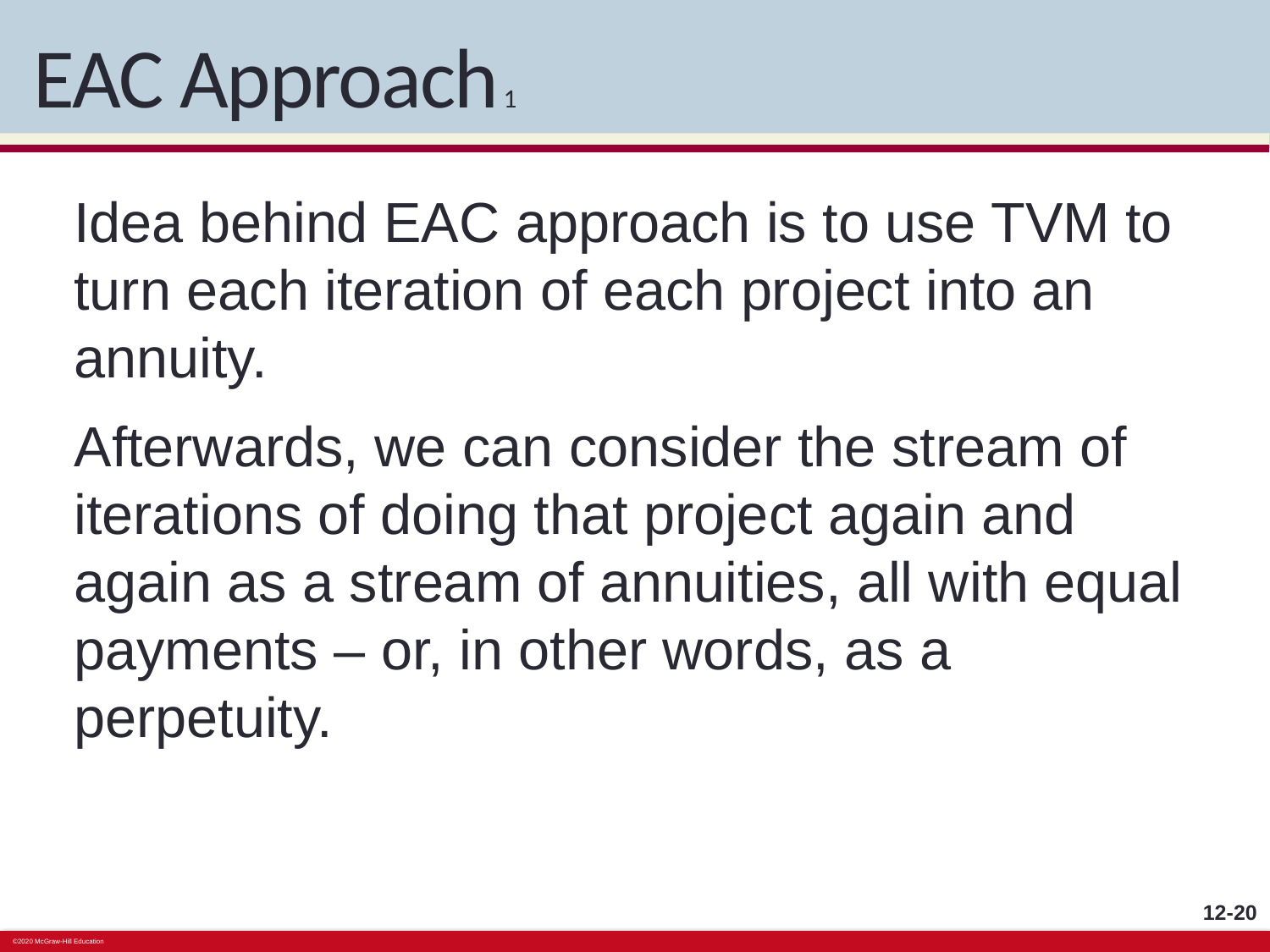

# EAC Approach 1
Idea behind EAC approach is to use TVM to turn each iteration of each project into an annuity.
Afterwards, we can consider the stream of iterations of doing that project again and again as a stream of annuities, all with equal payments – or, in other words, as a perpetuity.